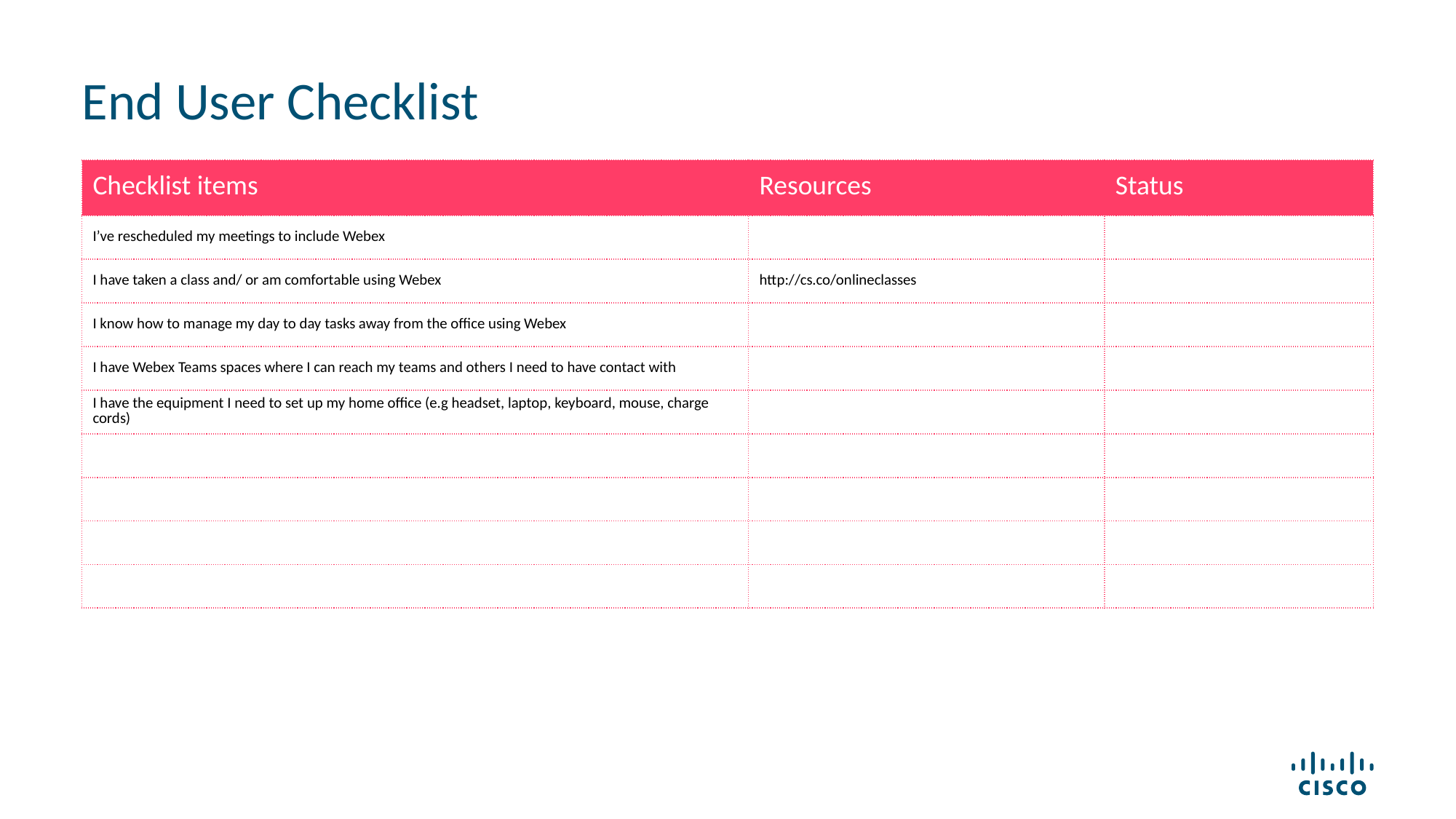

# End User Checklist
| Checklist items | Resources | Status |
| --- | --- | --- |
| I’ve rescheduled my meetings to include Webex |  |  |
| I have taken a class and/ or am comfortable using Webex | http://cs.co/onlineclasses |  |
| I know how to manage my day to day tasks away from the office using Webex |  |  |
| I have Webex Teams spaces where I can reach my teams and others I need to have contact with |  |  |
| I have the equipment I need to set up my home office (e.g headset, laptop, keyboard, mouse, charge cords) |  |  |
|  |  |  |
|  |  |  |
|  |  |  |
|  |  |  |